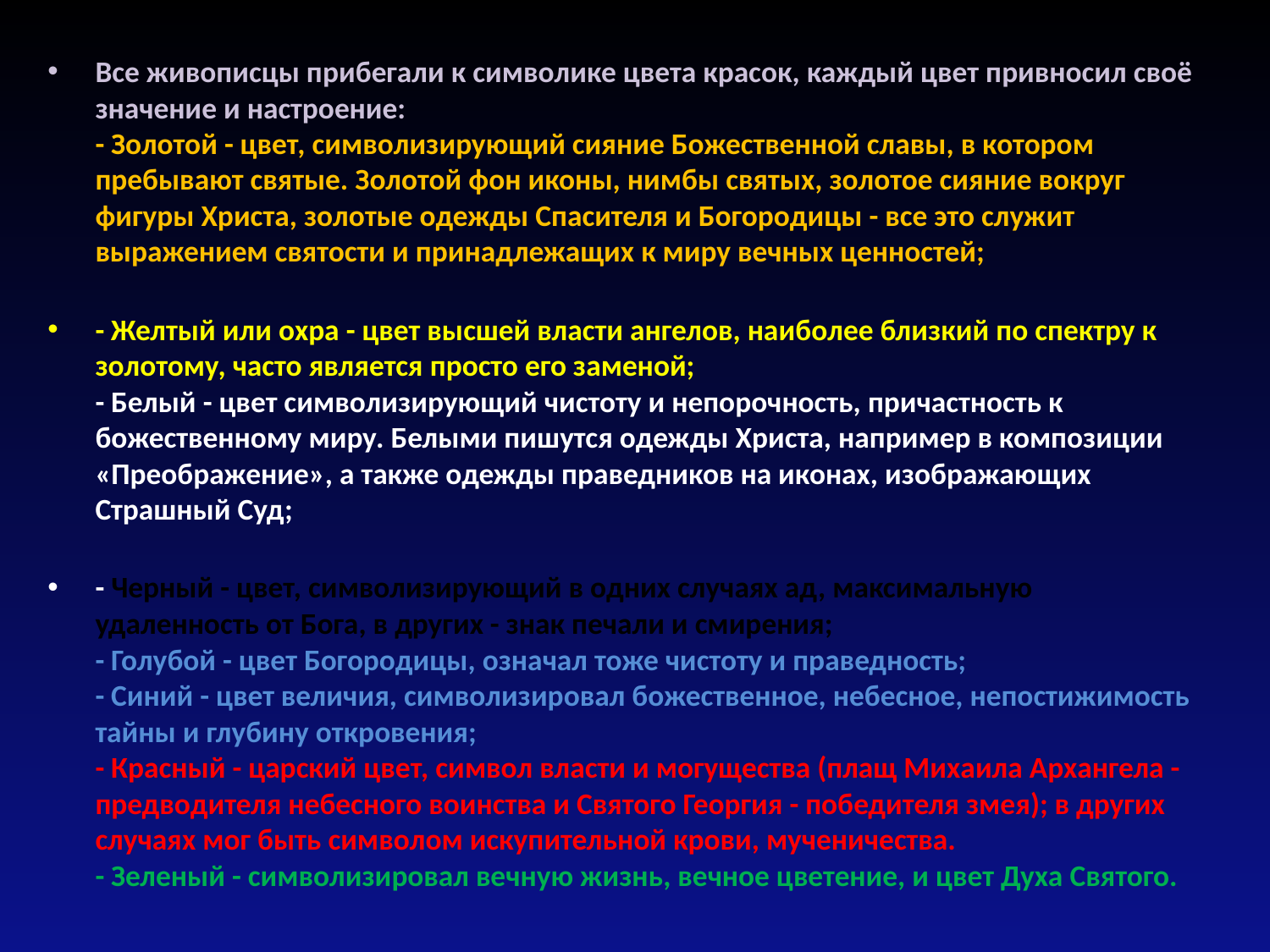

Все живописцы прибегали к символике цвета красок, каждый цвет привносил своё значение и настроение:
- Золотой - цвет, символизирующий сияние Божественной славы, в котором пребывают святые. Золотой фон иконы, нимбы святых, золотое сияние вокруг фигуры Христа, золотые одежды Спасителя и Богородицы - все это служит выражением святости и принадлежащих к миру вечных ценностей;
- Желтый или охра - цвет высшей власти ангелов, наиболее близкий по спектру к золотому, часто является просто его заменой;
- Белый - цвет символизирующий чистоту и непорочность, причастность к божественному миру. Белыми пишутся одежды Христа, например в композиции «Преображение», а также одежды праведников на иконах, изображающих Страшный Суд;
- Черный - цвет, символизирующий в одних случаях ад, максимальную удаленность от Бога, в других - знак печали и смирения;
- Голубой - цвет Богородицы, означал тоже чистоту и праведность;
- Синий - цвет величия, символизировал божественное, небесное, непостижимость тайны и глубину откровения;
- Красный - царский цвет, символ власти и могущества (плащ Михаила Архангела - предводителя небесного воинства и Святого Георгия - победителя змея); в других случаях мог быть символом искупительной крови, мученичества.
- Зеленый - символизировал вечную жизнь, вечное цветение, и цвет Духа Святого.